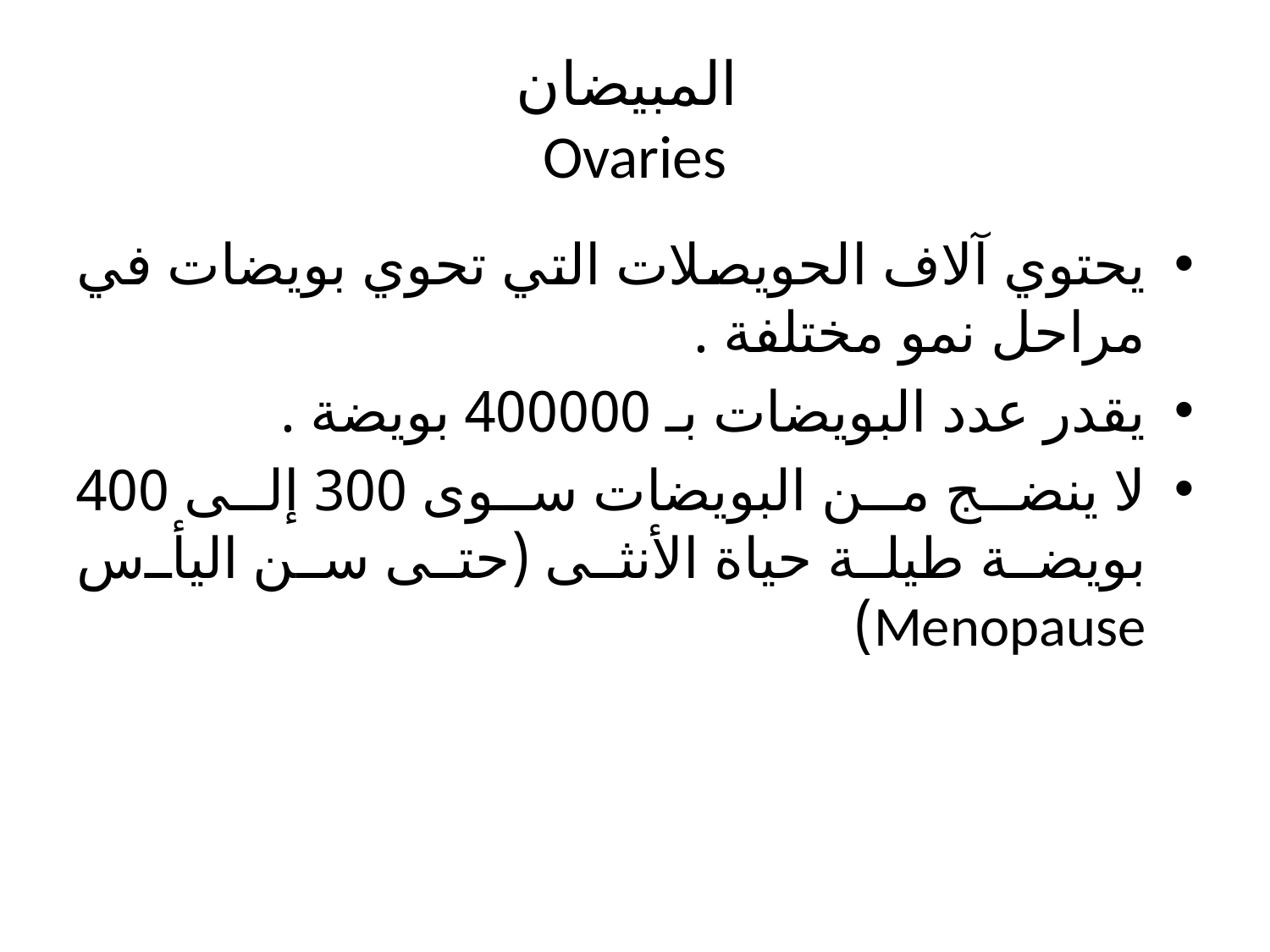

# المبيضان Ovaries
يحتوي آلاف الحويصلات التي تحوي بويضات في مراحل نمو مختلفة .
يقدر عدد البويضات بـ 400000 بويضة .
لا ينضج من البويضات سوى 300 إلى 400 بويضة طيلة حياة الأنثى (حتى سن اليأس Menopause)